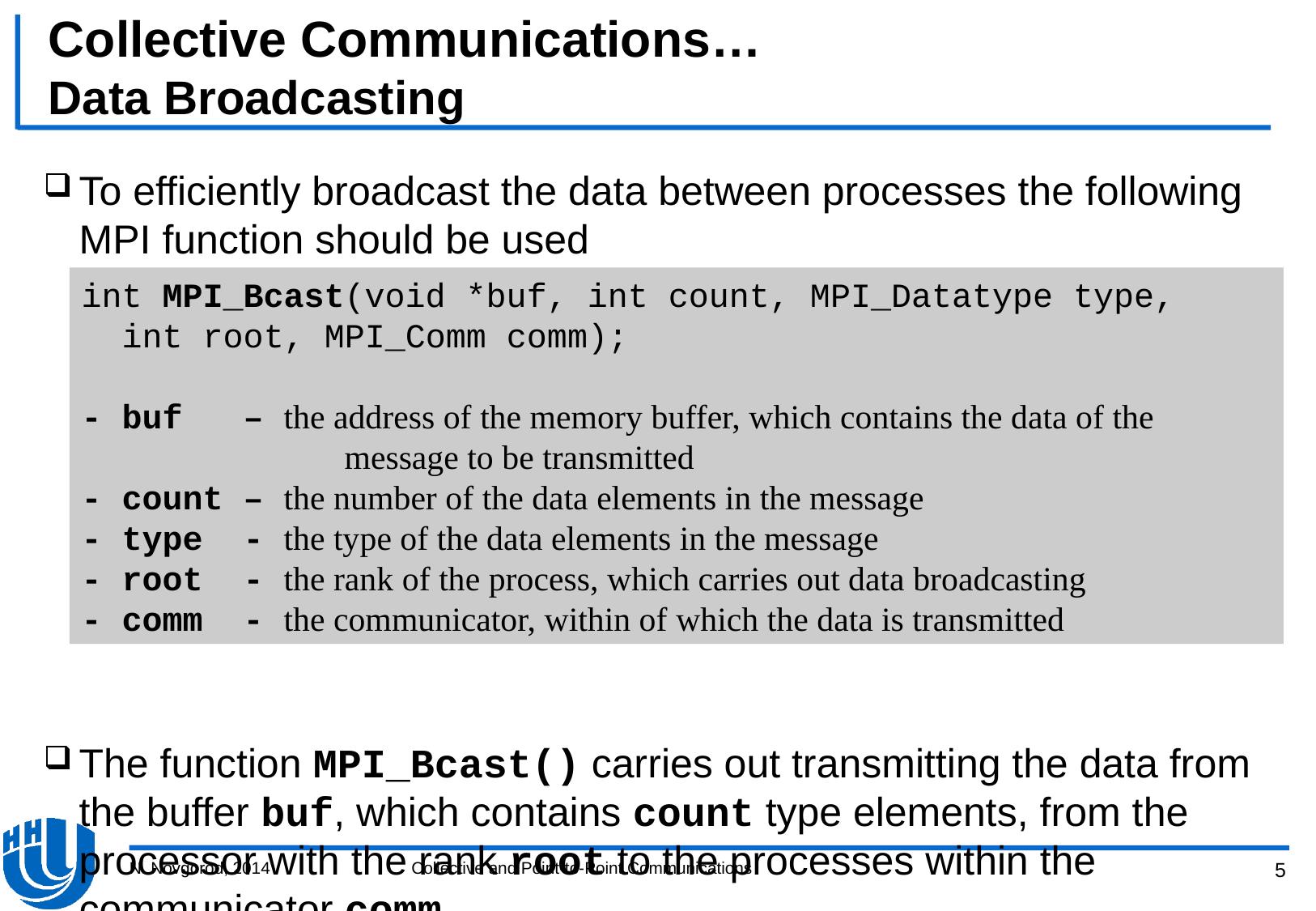

# Collective Communications… Data Broadcasting
To efficiently broadcast the data between processes the following MPI function should be used

The function MPI_Bcast() carries out transmitting the data from the buffer buf, which contains count type elements, from the processor with the rank root to the processes within the communicator comm

int MPI_Bcast(void *buf, int count, MPI_Datatype type,
  int root, MPI_Comm comm);

- buf   – the address of the memory buffer, which contains the data of the
             message to be transmitted
- count – the number of the data elements in the message
- type  - the type of the data elements in the message
- root  - the rank of the process, which carries out data broadcasting
- comm  - the communicator, within of which the data is transmitted
N. Novgorod, 2014
Collective and Point-to-Point Communications
5